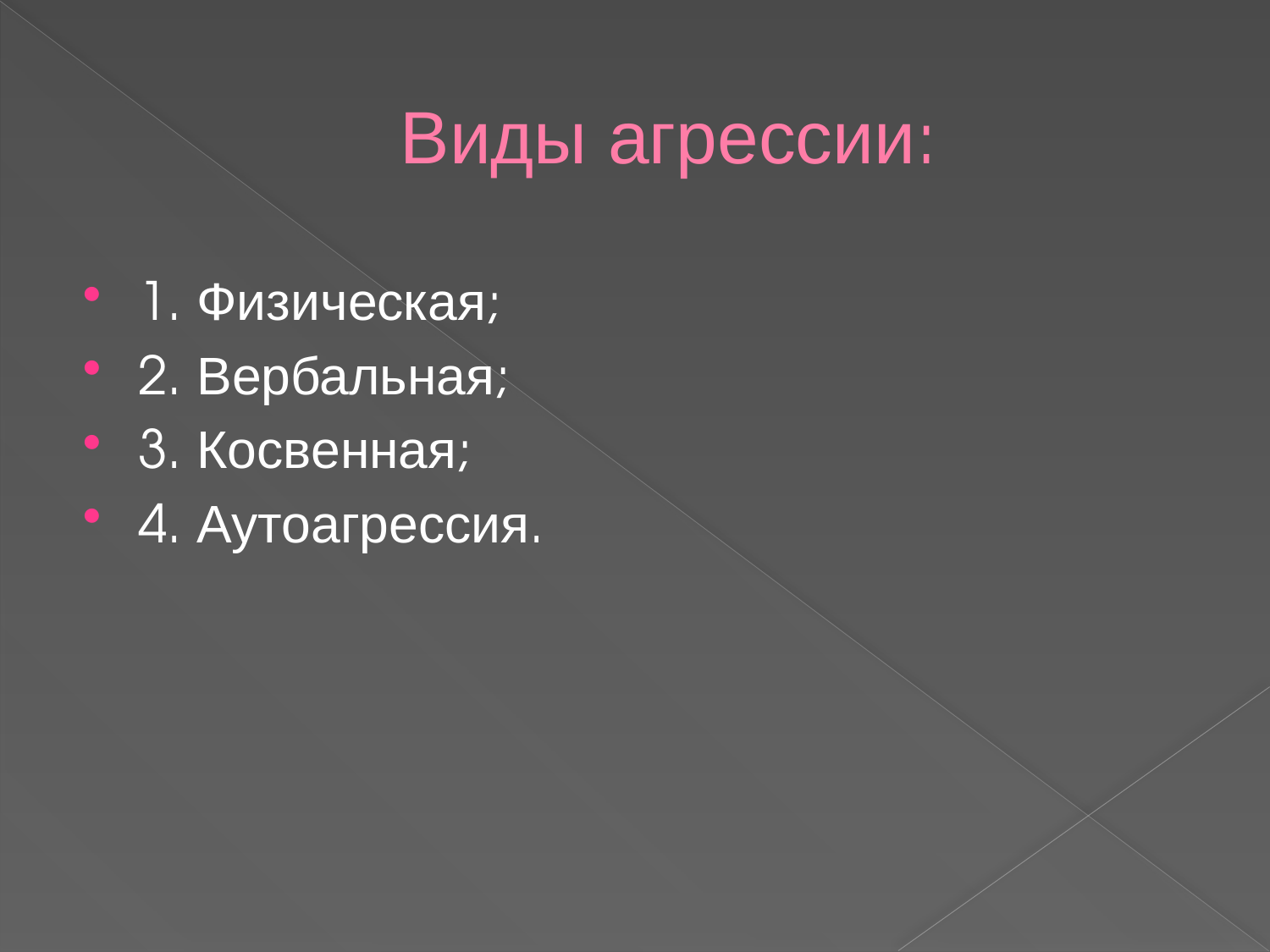

# Виды агрессии:
1. Физическая;
2. Вербальная;
3. Косвенная;
4. Аутоагрессия.